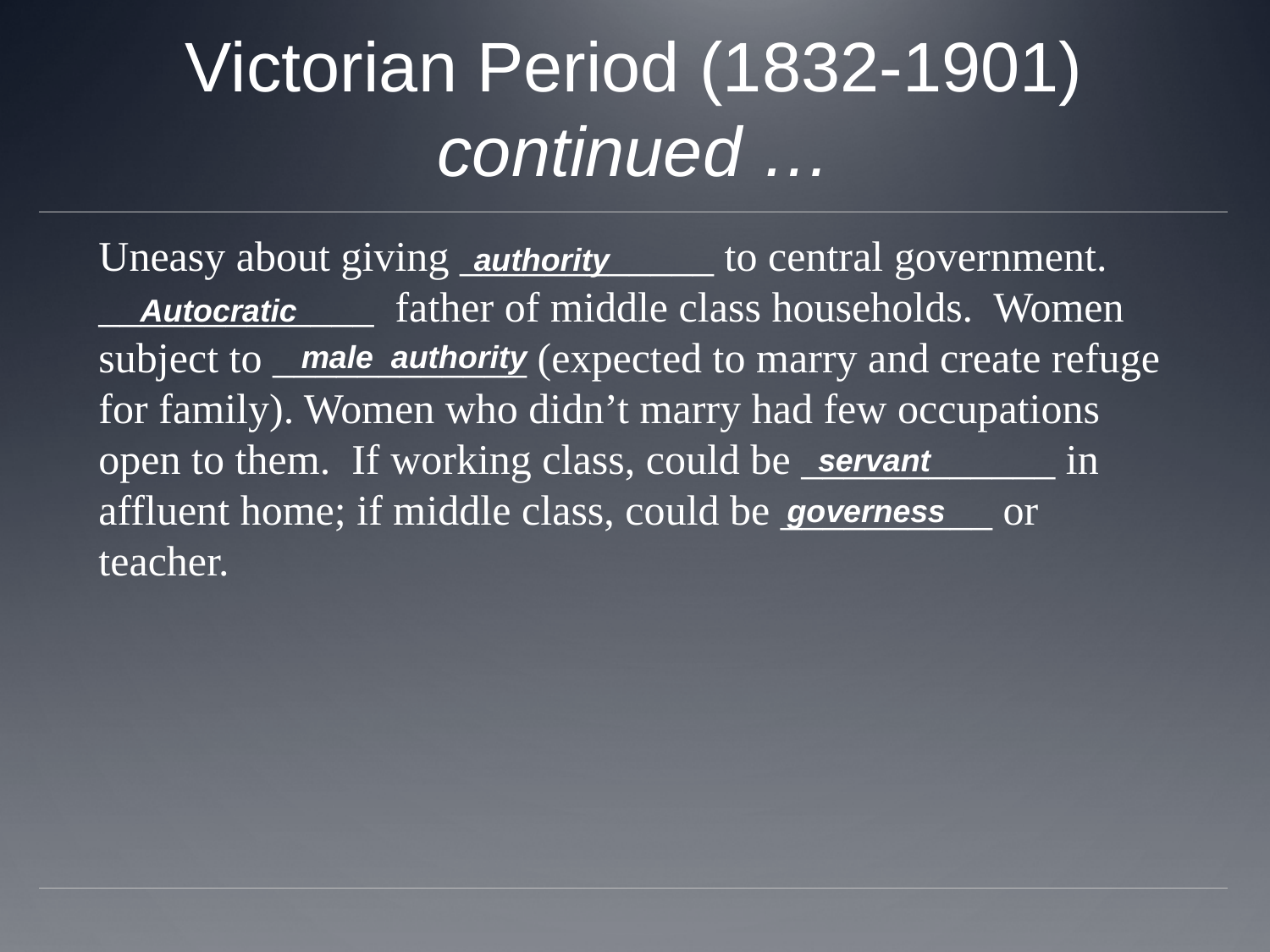

# Victorian Period (1832-1901) continued …
Uneasy about giving ____________ to central government.  _____________  father of middle class households.  Women subject to ____________ (expected to marry and create refuge for family). Women who didn’t marry had few occupations open to them.  If working class, could be ____________ in affluent home; if middle class, could be __________ or teacher.
authority
Autocratic
male  authority
servant
governess